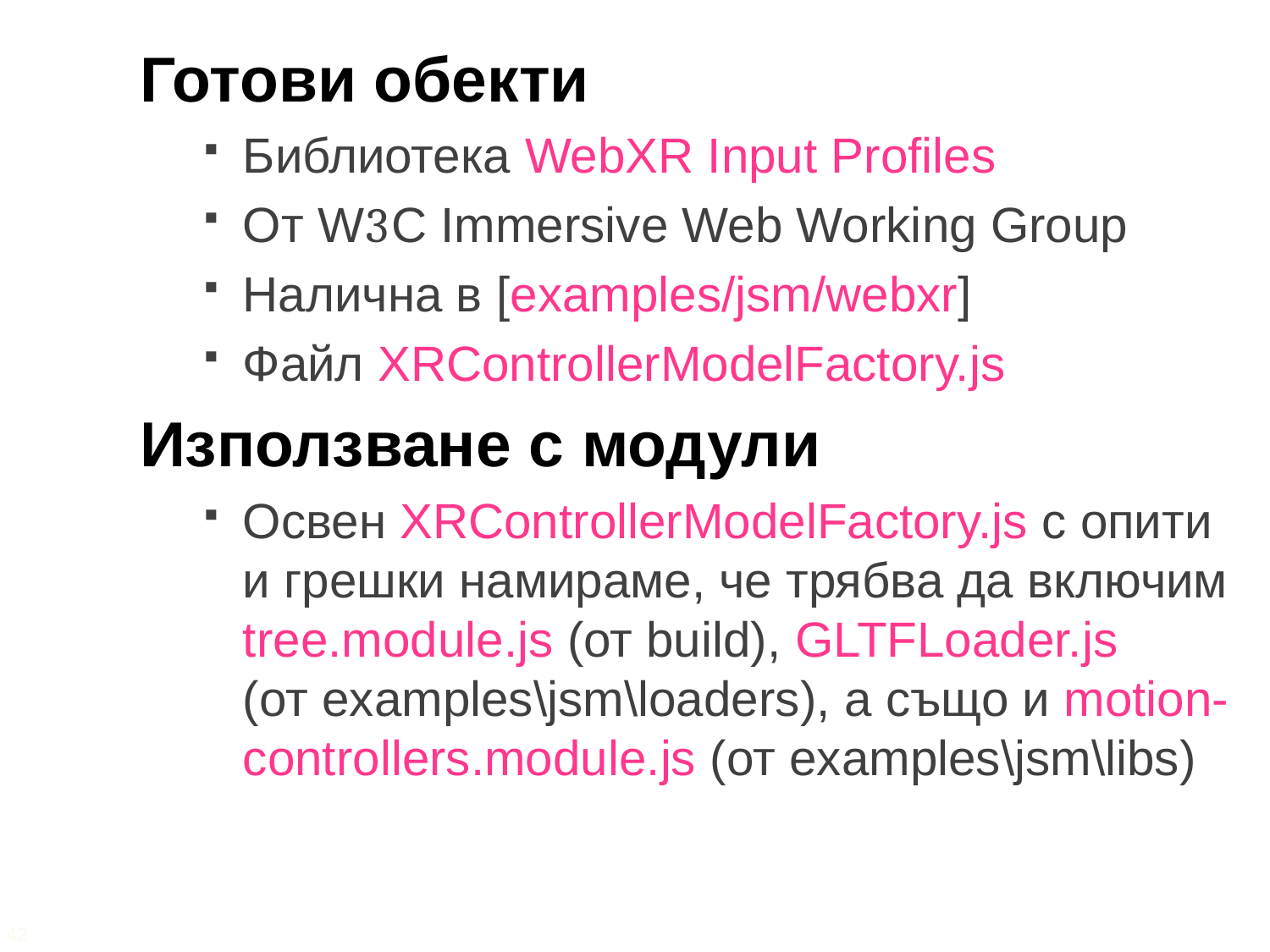

Готови обекти
Библиотека WebXR Input Profiles
От W3C Immersive Web Working Group
Налична в [examples/jsm/webxr]
Файл XRControllerModelFactory.js
Използване с модули
Освен XRControllerModelFactory.js с опити и грешки намираме, че трябва да включим tree.module.js (от build), GLTFLoader.js
(от examples\jsm\loaders), а също и motion-controllers.module.js (от examples\jsm\libs)